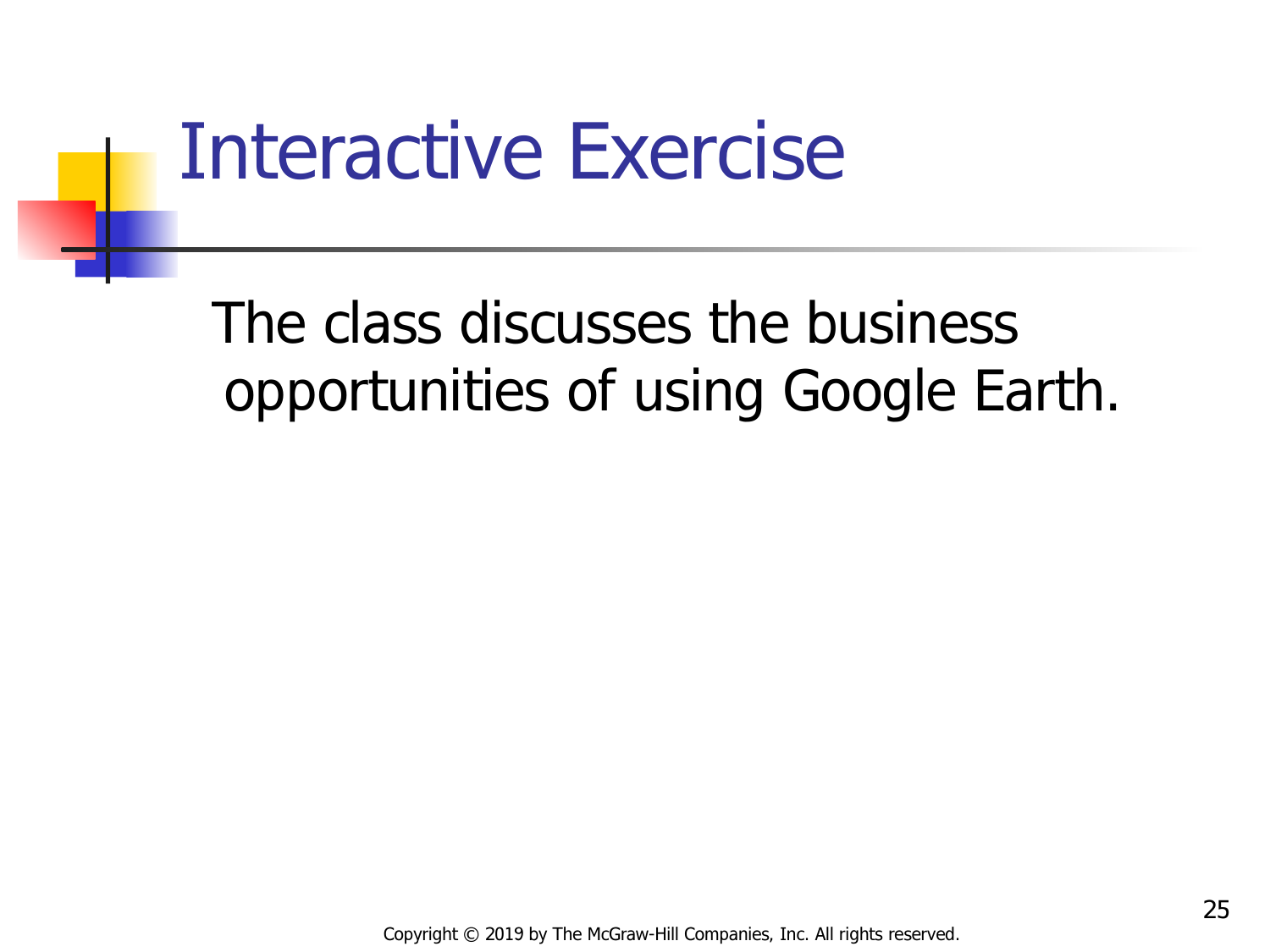

# Interactive Exercise
  The class discusses the business opportunities of using Google Earth.
25
Copyright © 2019 by The McGraw-Hill Companies, Inc. All rights reserved.